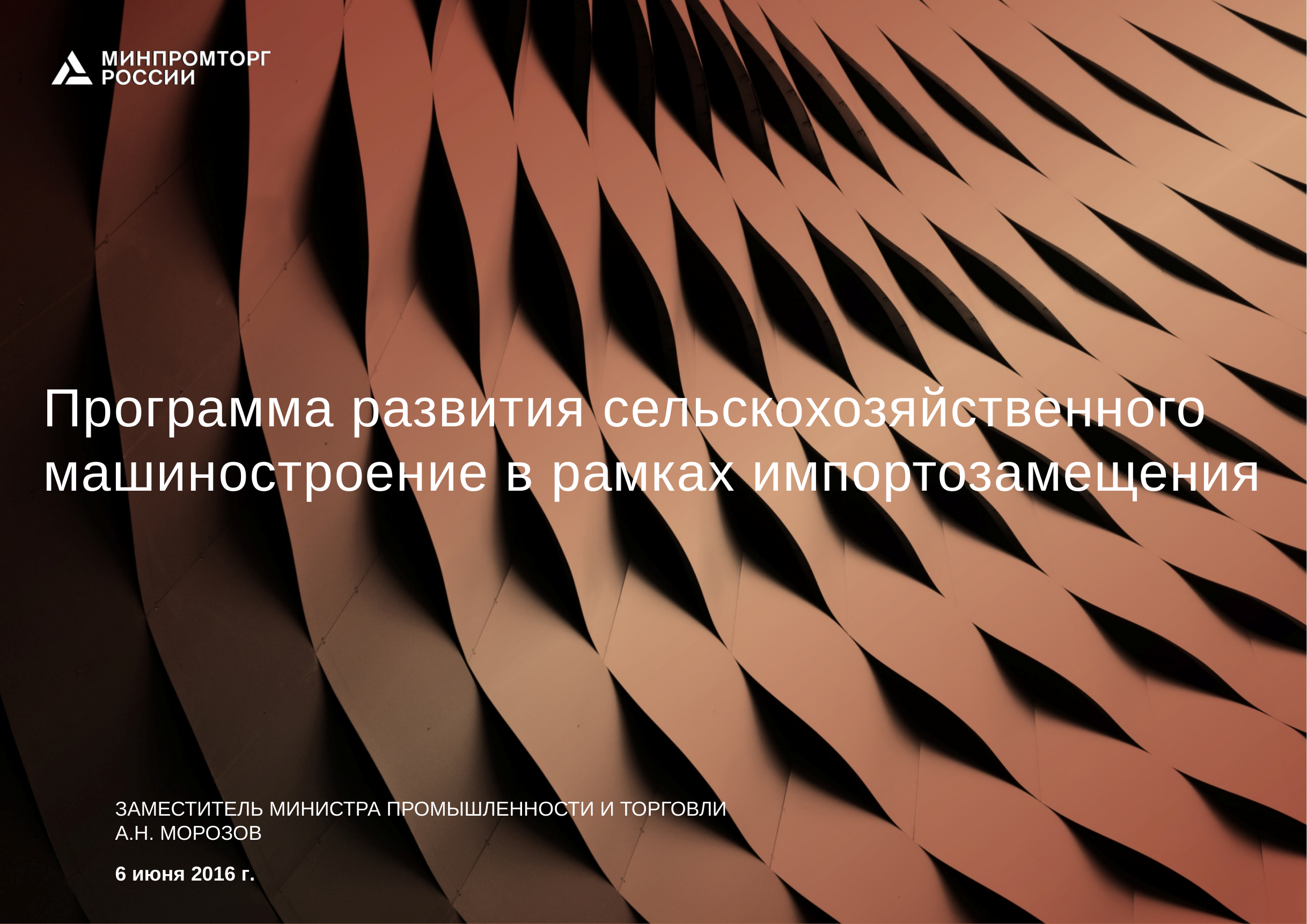

Программа развития сельскохозяйственного машиностроение в рамках импортозамещения
Заместитель министра промышленности и торговли
А.Н. Морозов

6 июня 2016 г.